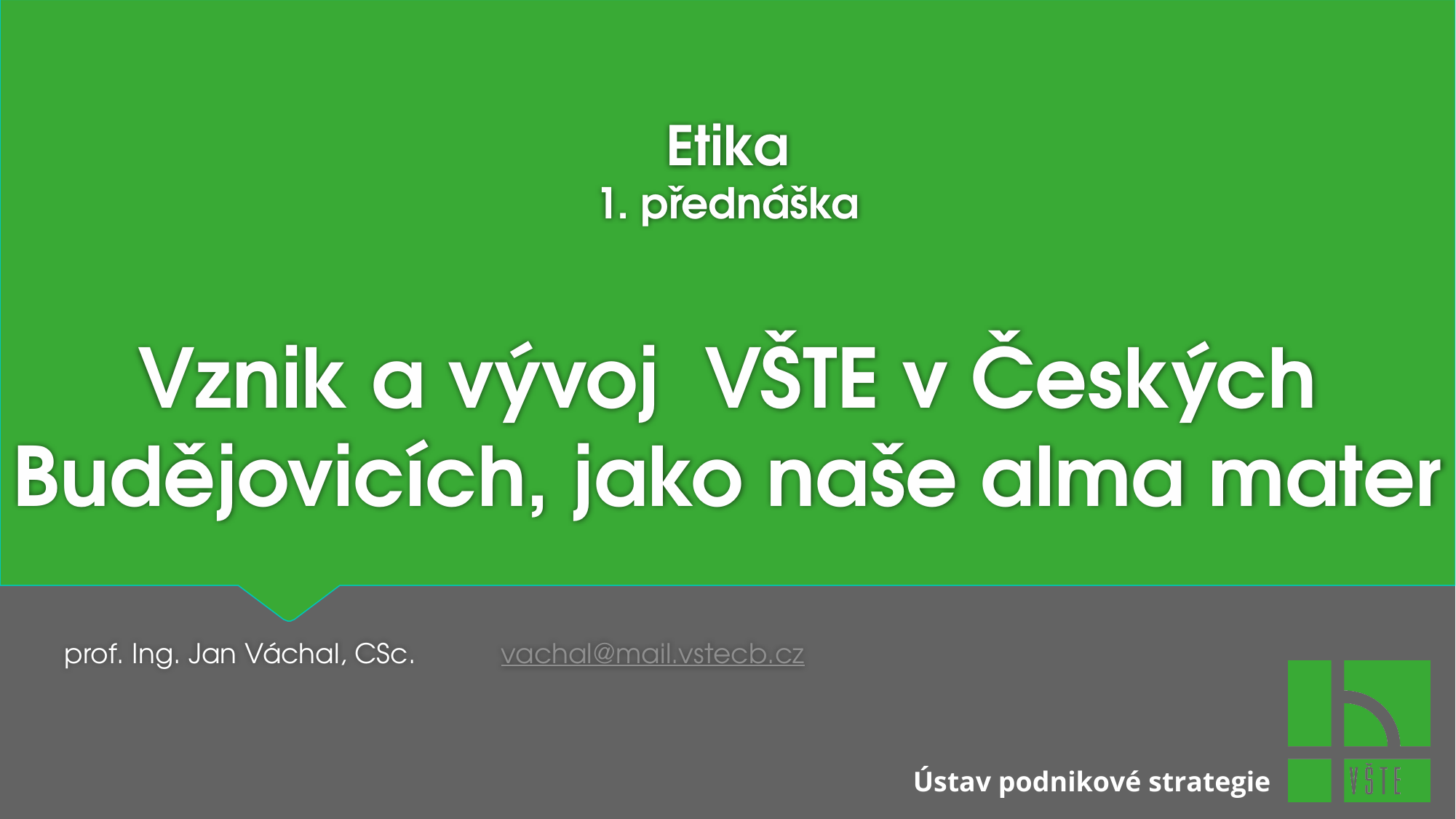

# Etika 1. přednáška Vznik a vývoj  VŠTE v Českých Budějovicích, jako naše alma mater
prof. Ing. Jan Váchal, CSc.	vachal@mail.vstecb.cz